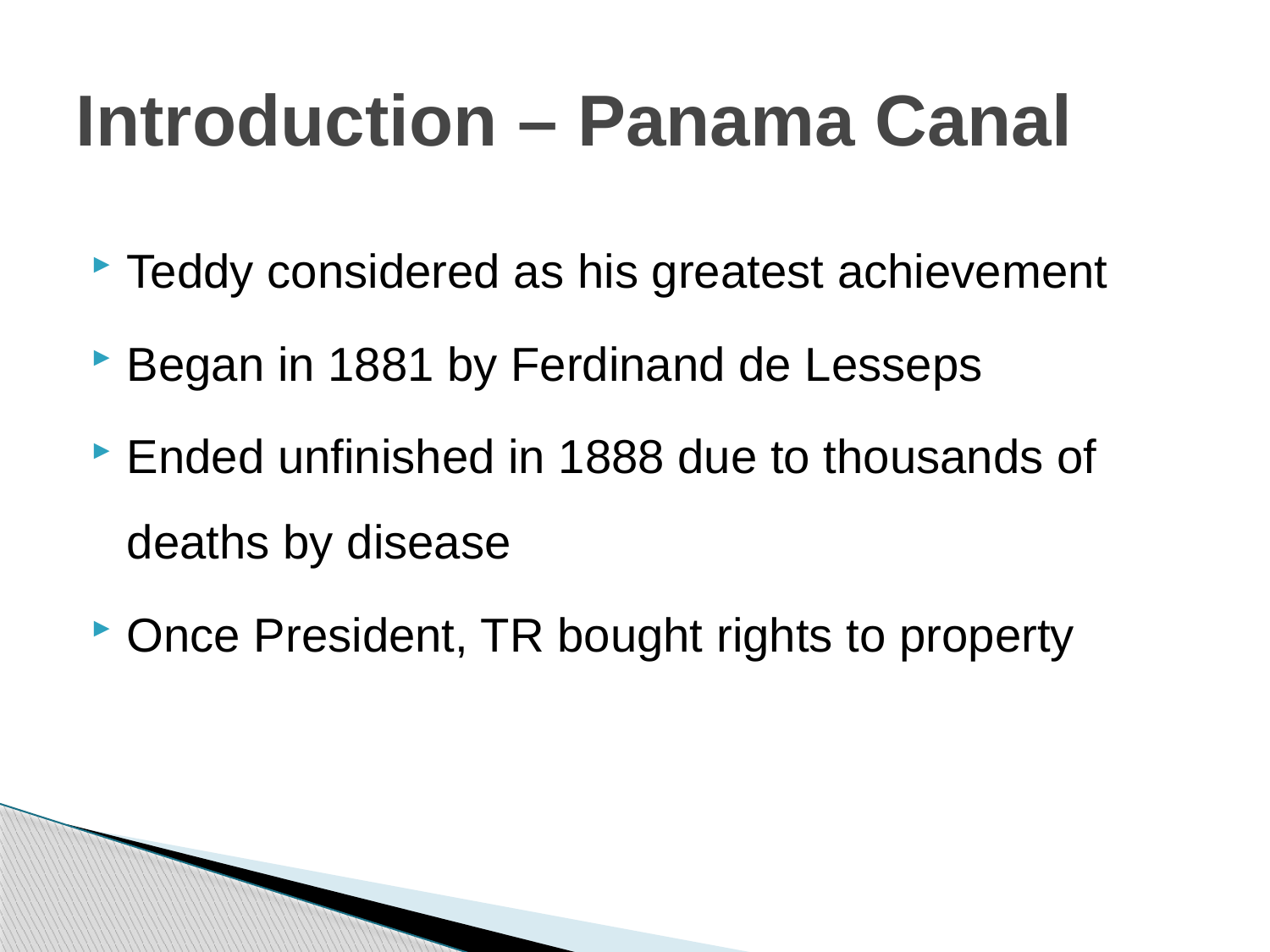

# Introduction – Panama Canal
Teddy considered as his greatest achievement
Began in 1881 by Ferdinand de Lesseps
Ended unfinished in 1888 due to thousands of deaths by disease
Once President, TR bought rights to property